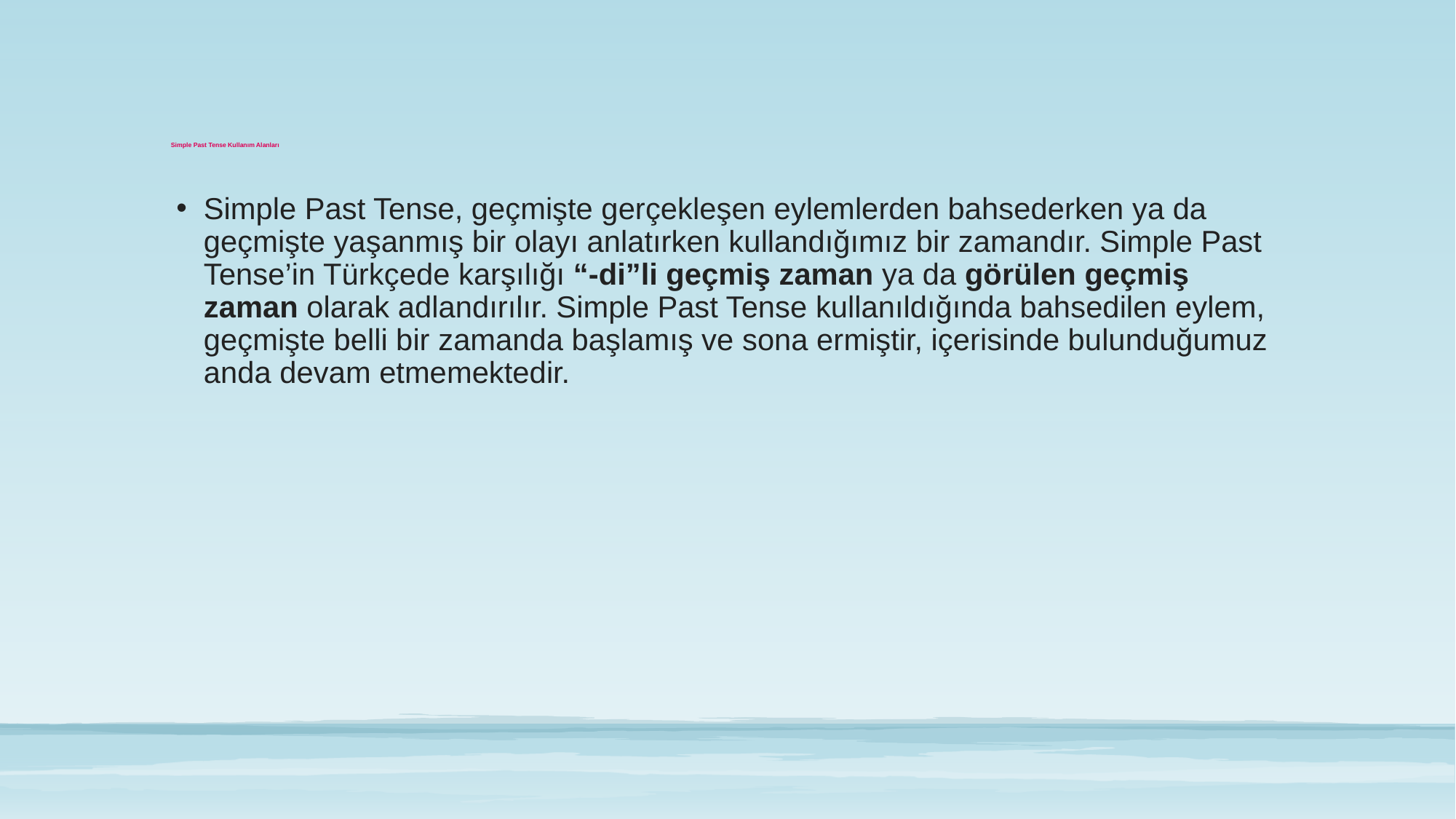

# Simple Past Tense Kullanım Alanları
Simple Past Tense, geçmişte gerçekleşen eylemlerden bahsederken ya da geçmişte yaşanmış bir olayı anlatırken kullandığımız bir zamandır. Simple Past Tense’in Türkçede karşılığı “-di”li geçmiş zaman ya da görülen geçmiş zaman olarak adlandırılır. Simple Past Tense kullanıldığında bahsedilen eylem, geçmişte belli bir zamanda başlamış ve sona ermiştir, içerisinde bulunduğumuz anda devam etmemektedir.